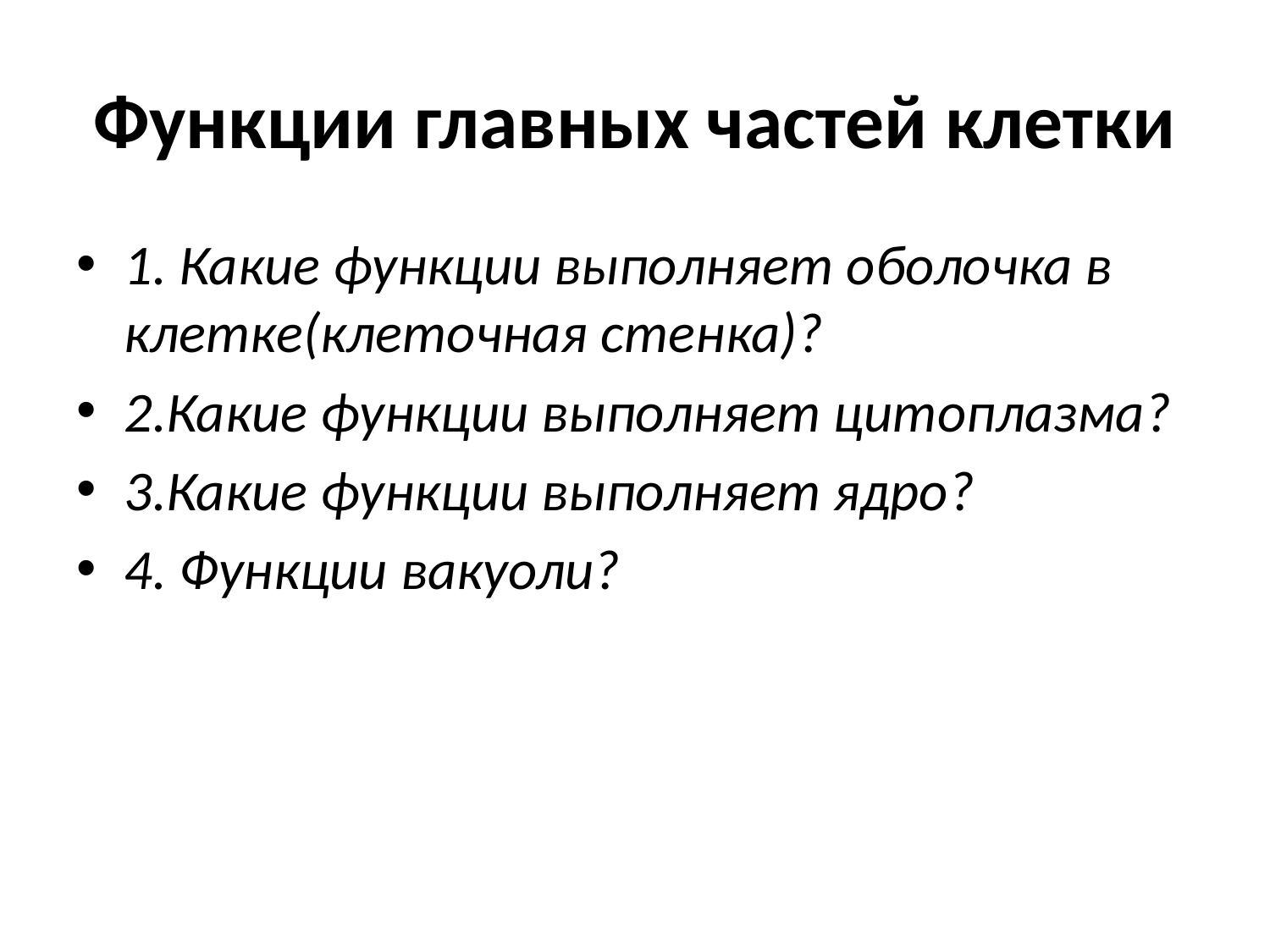

# Функции главных частей клетки
1. Какие функции выполняет оболочка в клетке(клеточная стенка)?
2.Какие функции выполняет цитоплазма?
3.Какие функции выполняет ядро?
4. Функции вакуоли?